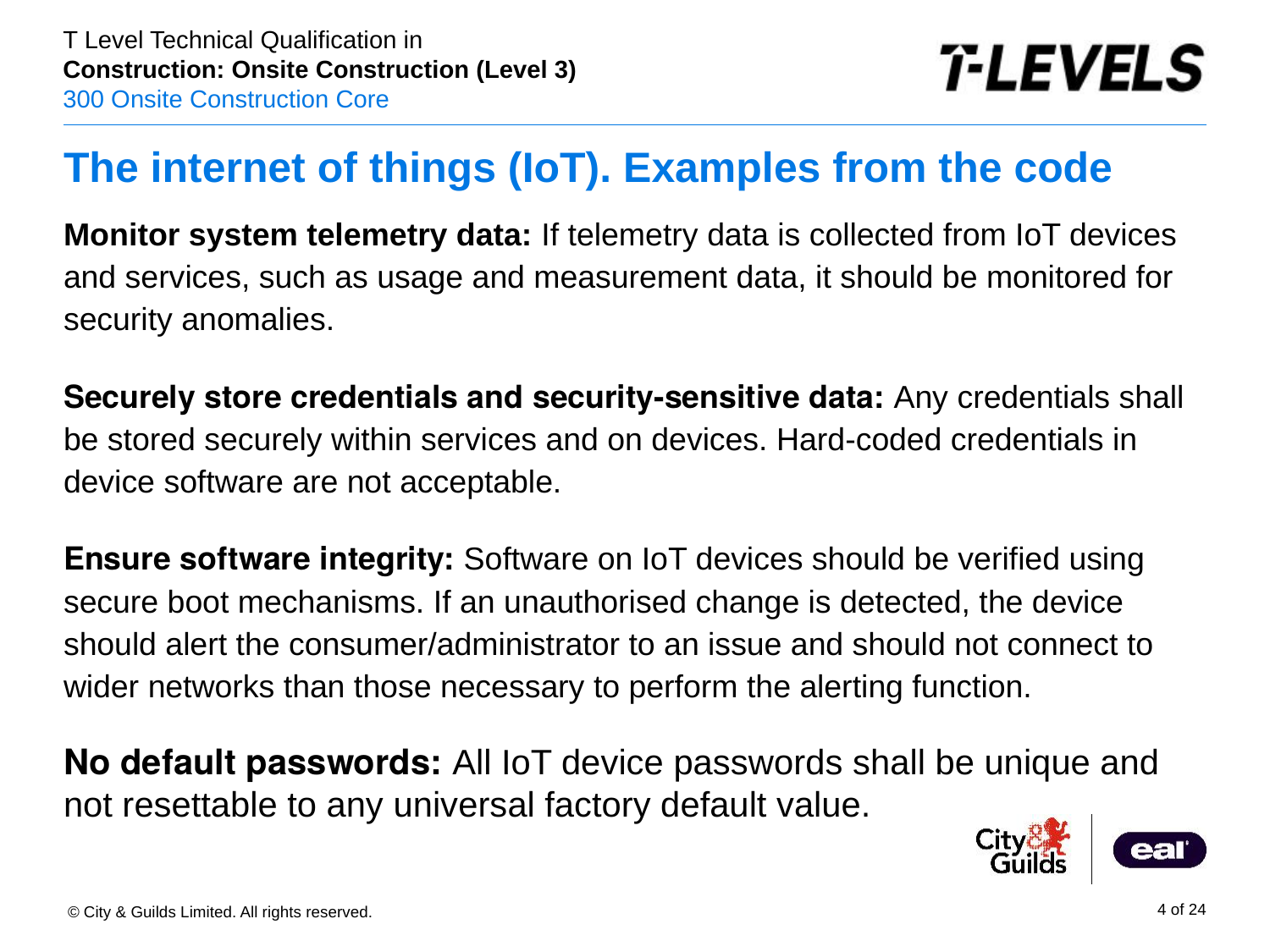

# The internet of things (IoT). Examples from the code
Monitor system telemetry data: If telemetry data is collected from IoT devices and services, such as usage and measurement data, it should be monitored for security anomalies.
Securely store credentials and security-sensitive data: Any credentials shall be stored securely within services and on devices. Hard-coded credentials in device software are not acceptable.
Ensure software integrity: Software on IoT devices should be verified using secure boot mechanisms. If an unauthorised change is detected, the device should alert the consumer/administrator to an issue and should not connect to wider networks than those necessary to perform the alerting function.
No default passwords: All IoT device passwords shall be unique and not resettable to any universal factory default value.